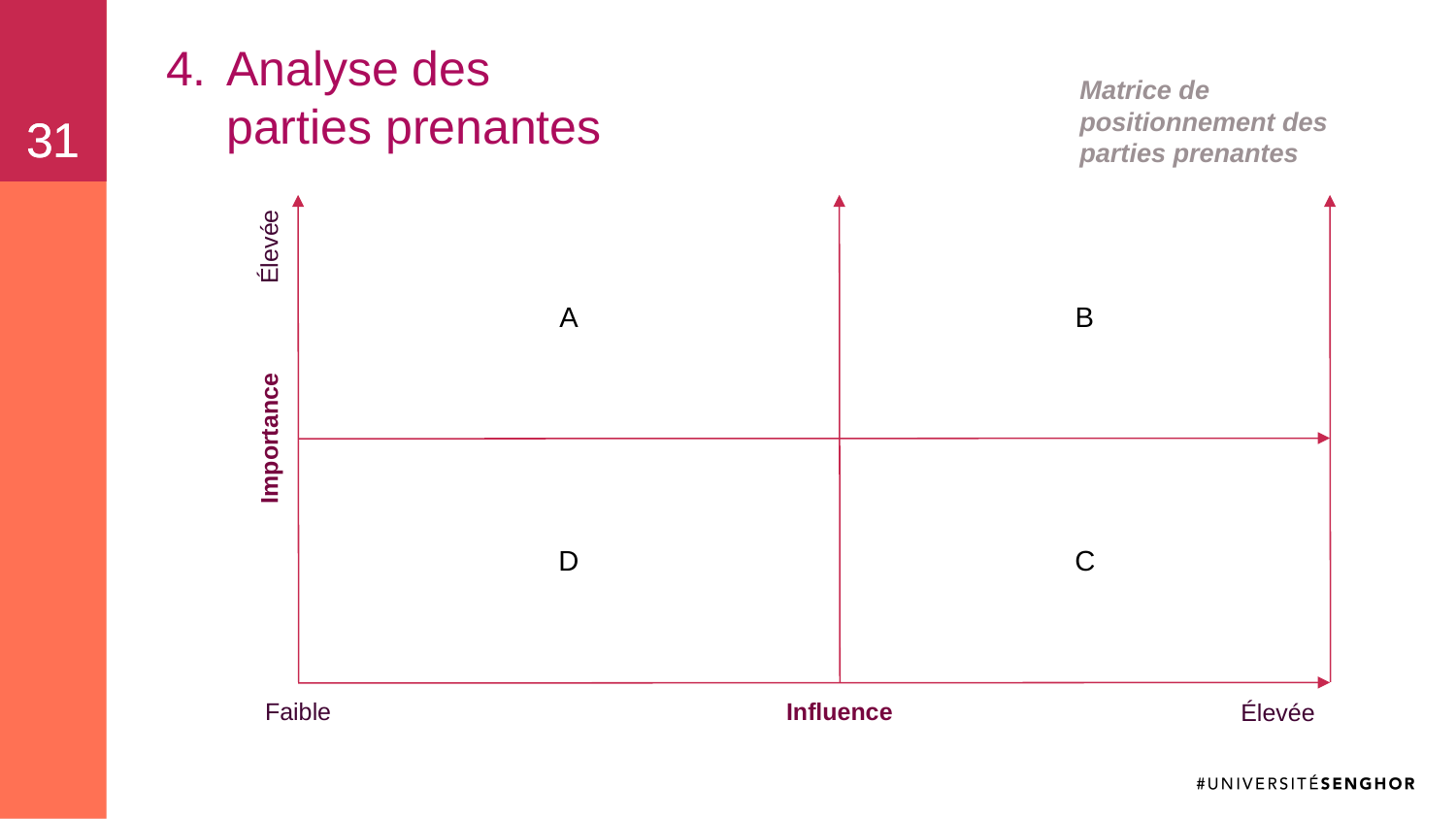

31
31
# Analyse des parties prenantes
Matrice de positionnement des parties prenantes
Élevée
A
B
Importance
D
C
Faible
Influence
Élevée